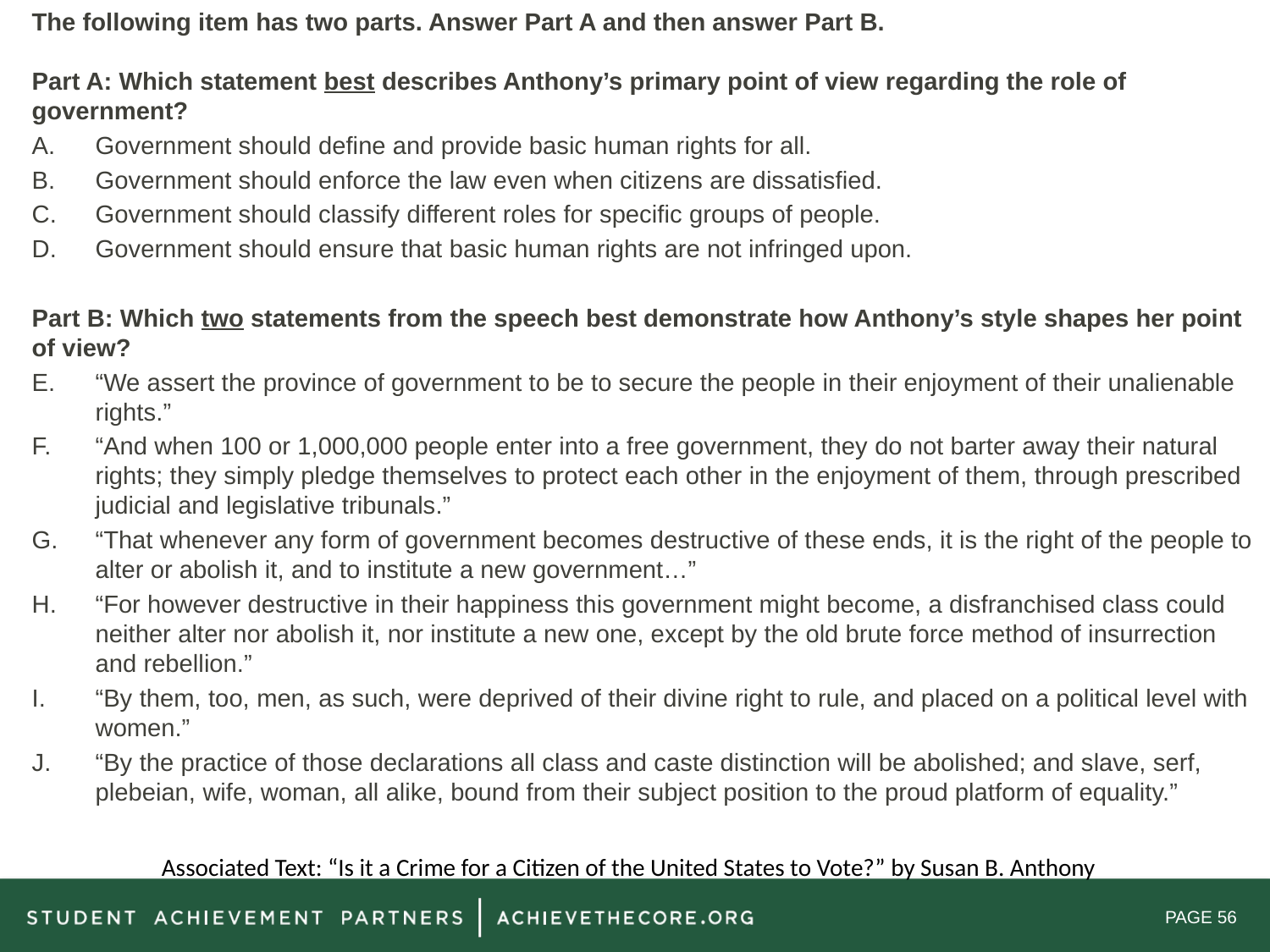

The following item has two parts. Answer Part A and then answer Part B.

Part A: Which statement best describes Anthony’s primary point of view regarding the role of government?
Government should define and provide basic human rights for all.
Government should enforce the law even when citizens are dissatisfied.
Government should classify different roles for specific groups of people.
Government should ensure that basic human rights are not infringed upon.

Part B: Which two statements from the speech best demonstrate how Anthony’s style shapes her point of view?
“We assert the province of government to be to secure the people in their enjoyment of their unalienable rights.”
“And when 100 or 1,000,000 people enter into a free government, they do not barter away their natural rights; they simply pledge themselves to protect each other in the enjoyment of them, through prescribed judicial and legislative tribunals.”
“That whenever any form of government becomes destructive of these ends, it is the right of the people to alter or abolish it, and to institute a new government…”
“For however destructive in their happiness this government might become, a disfranchised class could neither alter nor abolish it, nor institute a new one, except by the old brute force method of insurrection and rebellion.”
“By them, too, men, as such, were deprived of their divine right to rule, and placed on a political level with women.”
“By the practice of those declarations all class and caste distinction will be abolished; and slave, serf, plebeian, wife, woman, all alike, bound from their subject position to the proud platform of equality.”
Associated Text: “Is it a Crime for a Citizen of the United States to Vote?” by Susan B. Anthony